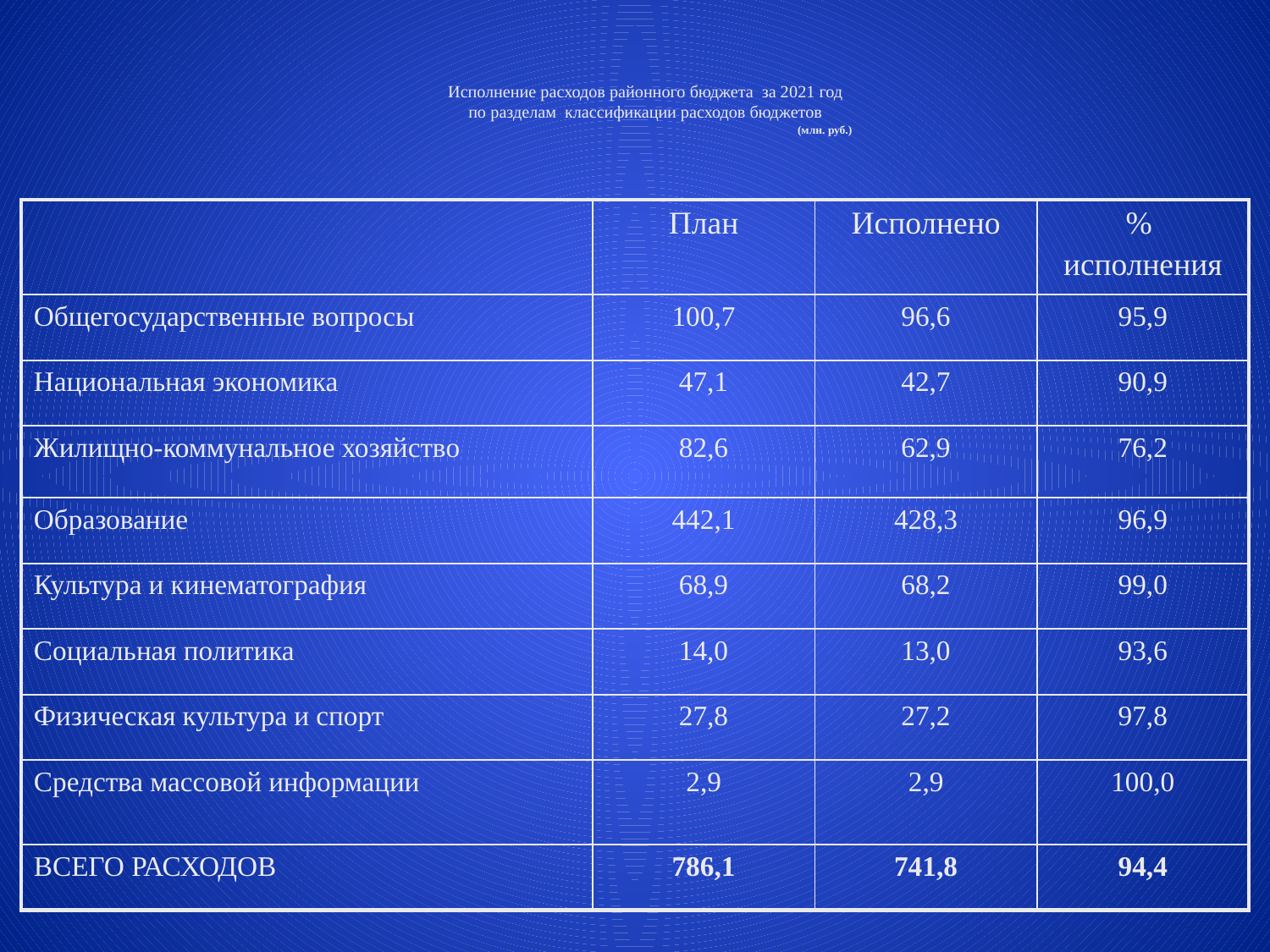

# Исполнение расходов районного бюджета  за 2021 год по разделам  классификации расходов бюджетов (млн. руб.)
|  | План | Исполнено | % исполнения |
| --- | --- | --- | --- |
| Общегосударственные вопросы | 100,7 | 96,6 | 95,9 |
| Национальная экономика | 47,1 | 42,7 | 90,9 |
| Жилищно-коммунальное хозяйство | 82,6 | 62,9 | 76,2 |
| Образование | 442,1 | 428,3 | 96,9 |
| Культура и кинематография | 68,9 | 68,2 | 99,0 |
| Социальная политика | 14,0 | 13,0 | 93,6 |
| Физическая культура и спорт | 27,8 | 27,2 | 97,8 |
| Средства массовой информации | 2,9 | 2,9 | 100,0 |
| ВСЕГО РАСХОДОВ | 786,1 | 741,8 | 94,4 |